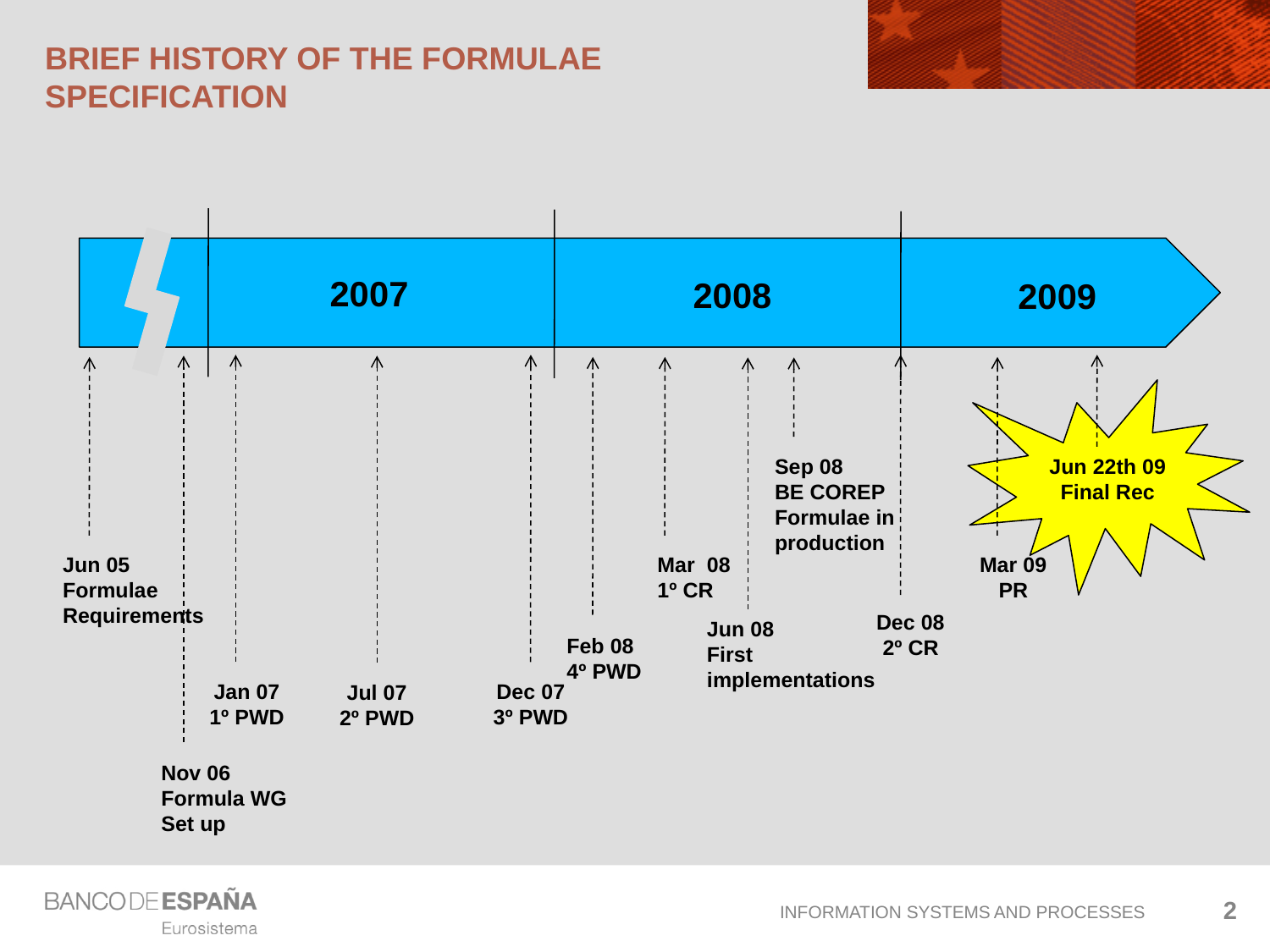

# BRIEF HISTORY of THE FORMULAE SPECIFICATION

2007
2008
2009
Jan 07
1º PWD
Dec 07
3º PWD
Nov 06
Formula WG
Set up
Jul 07
2º PWD
Feb 08
4º PWD

Sep 08
BE COREP
Formulae in production
Jun 22th 09
Final Rec
Jun 05
Formulae
Requirements
Mar  08
1º CR
Mar 09
PR
Dec 08
2º CR
Jun 08
First implementations
2